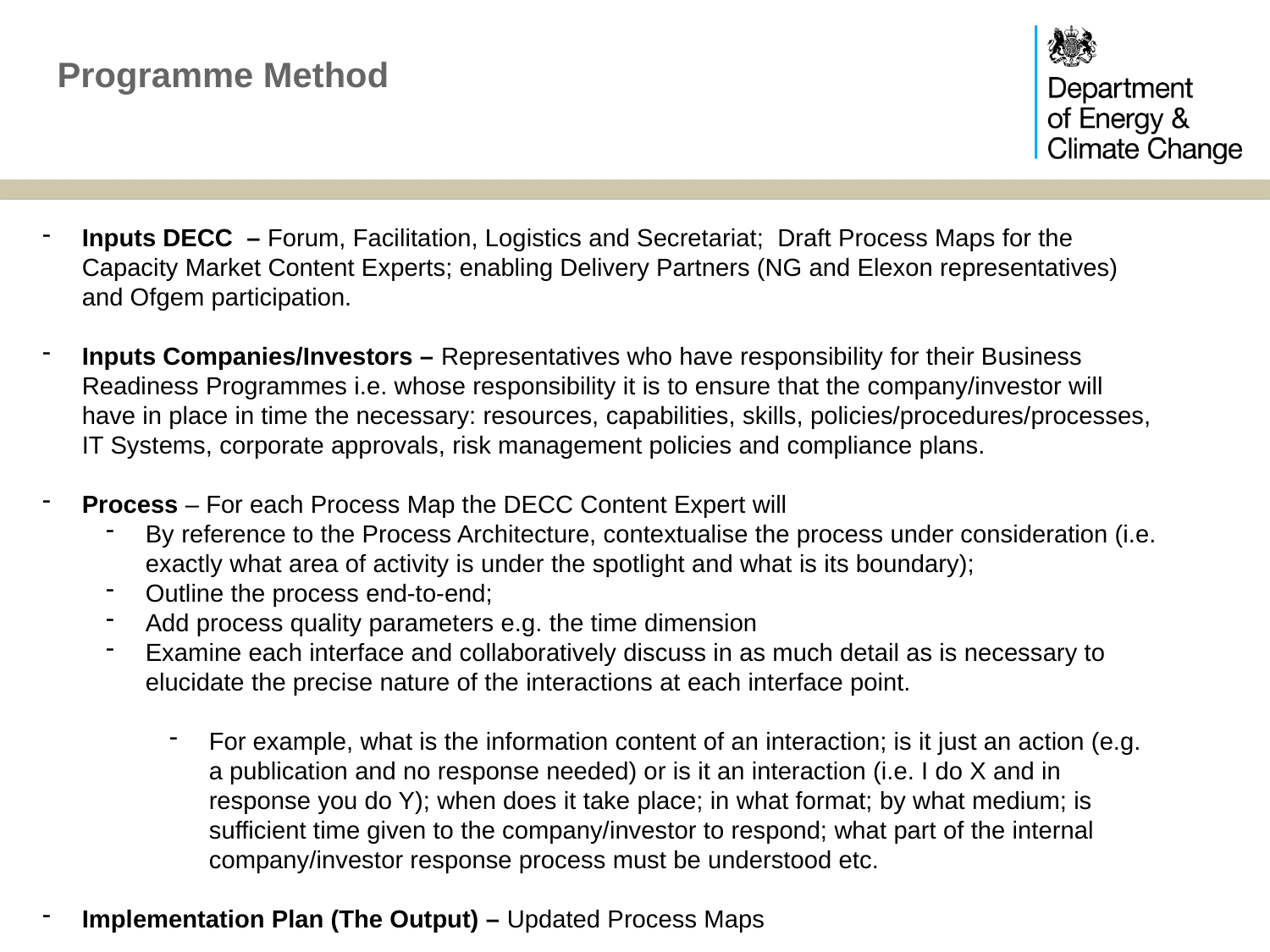

Programme Method
Inputs DECC  – Forum, Facilitation, Logistics and Secretariat;  Draft Process Maps for the Capacity Market Content Experts; enabling Delivery Partners (NG and Elexon representatives) and Ofgem participation.

Inputs Companies/Investors – Representatives who have responsibility for their Business Readiness Programmes i.e. whose responsibility it is to ensure that the company/investor will have in place in time the necessary: resources, capabilities, skills, policies/procedures/processes, IT Systems, corporate approvals, risk management policies and compliance plans.

Process – For each Process Map the DECC Content Expert will
By reference to the Process Architecture, contextualise the process under consideration (i.e. exactly what area of activity is under the spotlight and what is its boundary);
Outline the process end-to-end;
Add process quality parameters e.g. the time dimension
Examine each interface and collaboratively discuss in as much detail as is necessary to elucidate the precise nature of the interactions at each interface point.

For example, what is the information content of an interaction; is it just an action (e.g. a publication and no response needed) or is it an interaction (i.e. I do X and in response you do Y); when does it take place; in what format; by what medium; is sufficient time given to the company/investor to respond; what part of the internal company/investor response process must be understood etc.

Implementation Plan (The Output) – Updated Process Maps